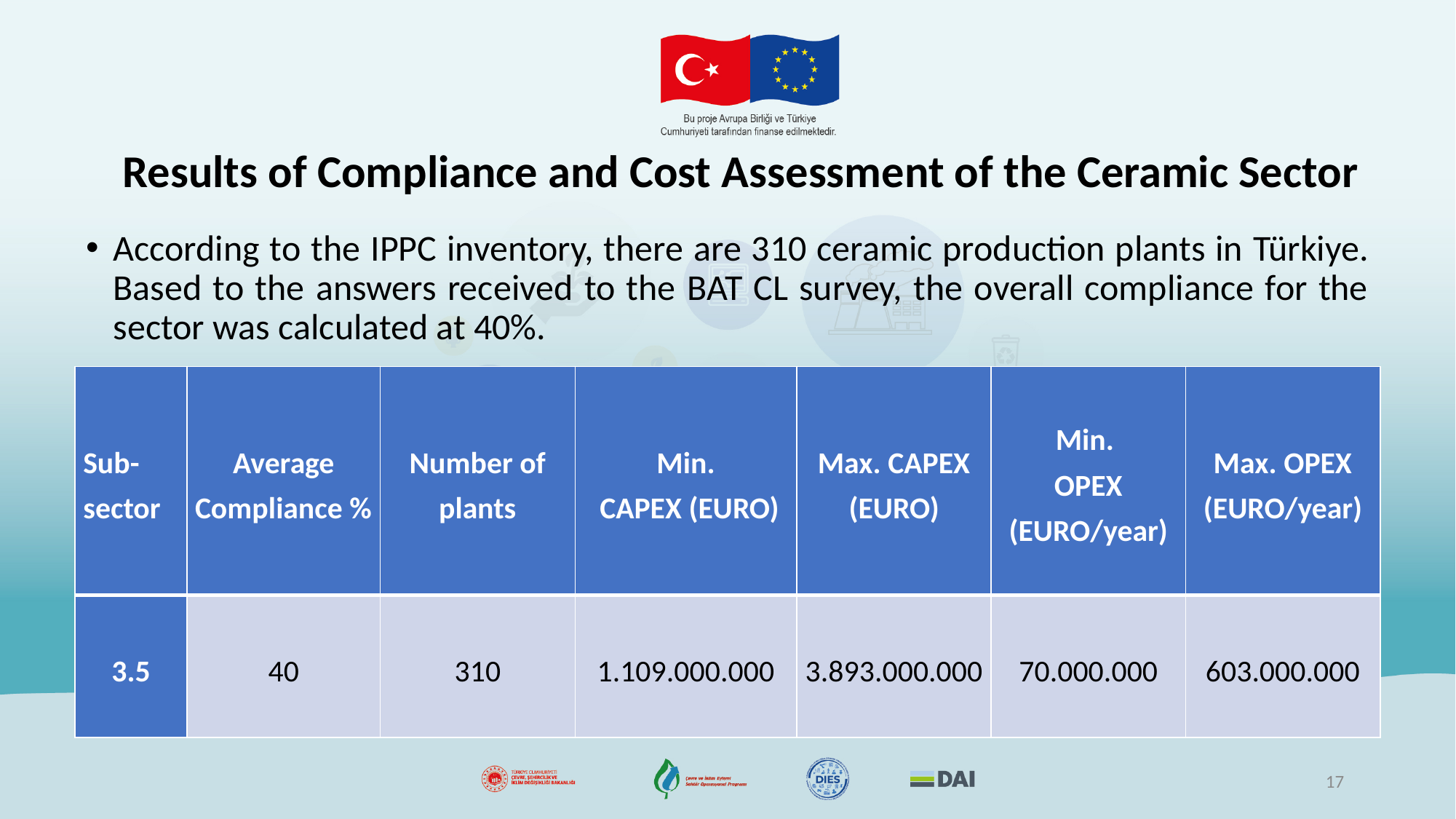

# Results of Compliance and Cost Assessment of the Ceramic Sector
According to the IPPC inventory, there are 310 ceramic production plants in Türkiye. Based to the answers received to the BAT CL survey, the overall compliance for the sector was calculated at 40%.
| Sub-sector | Average Compliance % | Number of plants | Min. CAPEX (EURO) | Max. CAPEX (EURO) | Min. OPEX (EURO/year) | Max. OPEX (EURO/year) |
| --- | --- | --- | --- | --- | --- | --- |
| 3.5 | 40 | 310 | 1.109.000.000 | 3.893.000.000 | 70.000.000 | 603.000.000 |
17